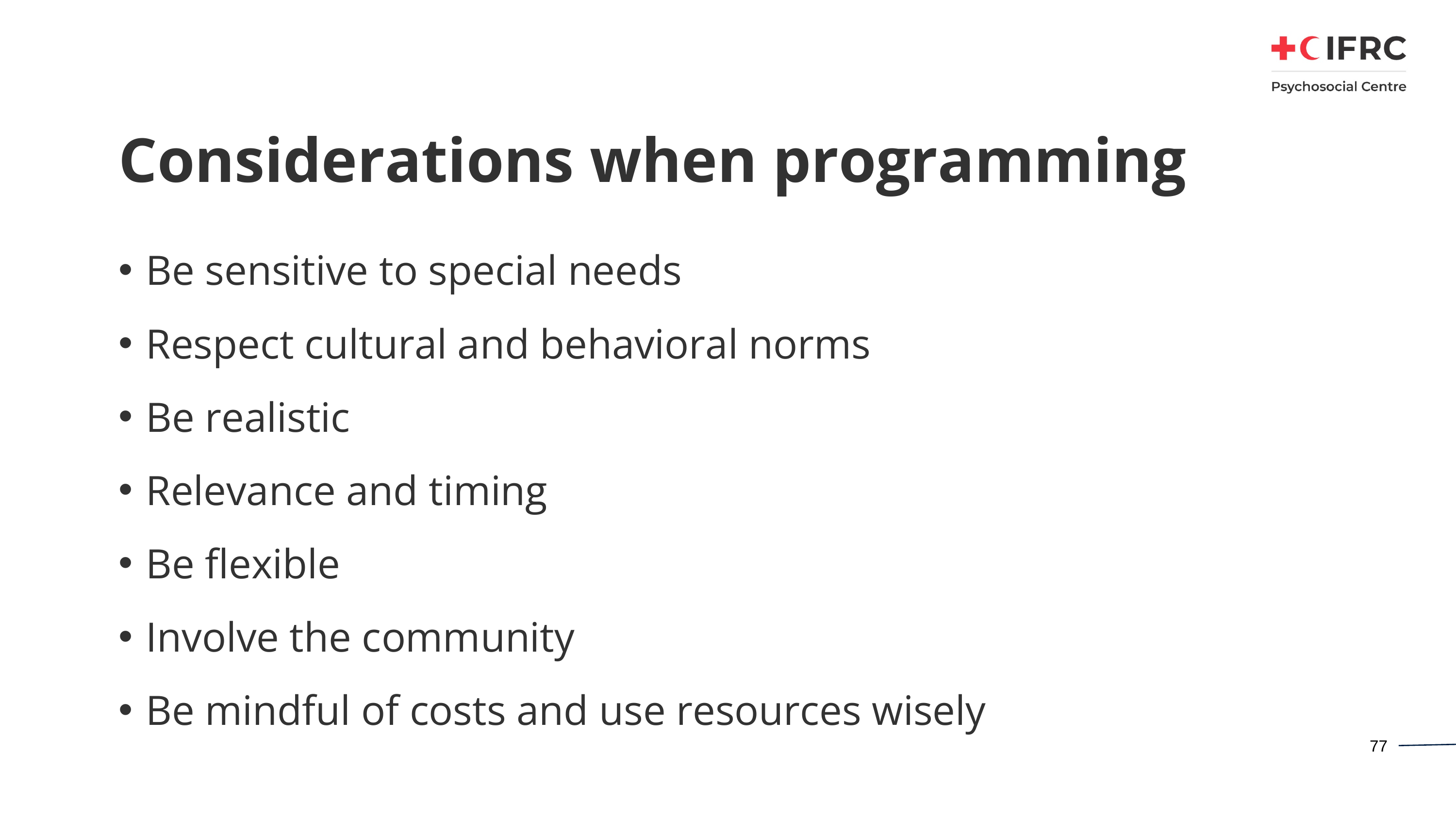

# Considerations when programming
Be sensitive to special needs
Respect cultural and behavioral norms
Be realistic
Relevance and timing
Be flexible
Involve the community
Be mindful of costs and use resources wisely